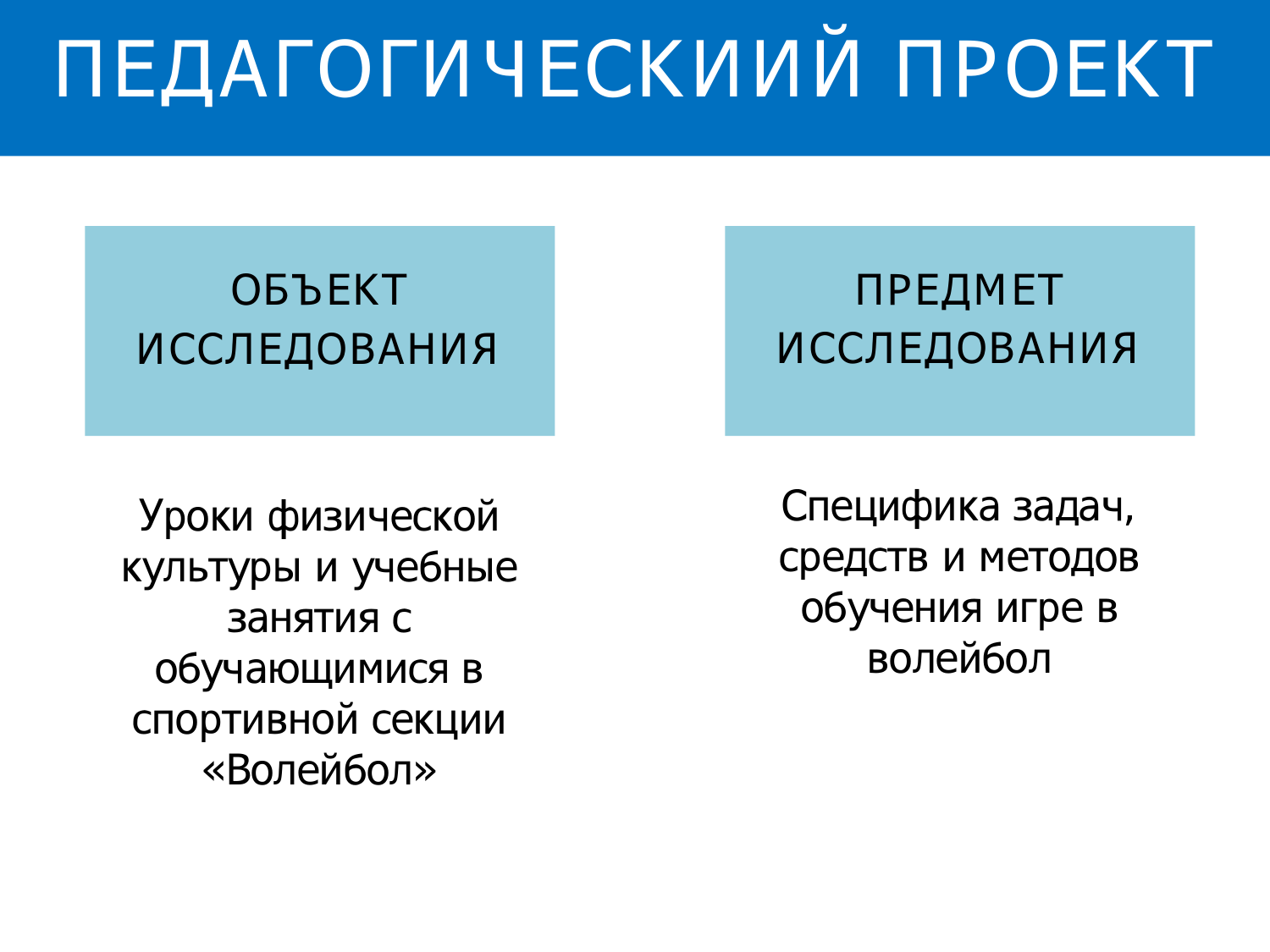

# ПЕДАГОГИЧЕСКИИЙ ПРОЕКТ

ОБЪЕКТ
ИССЛЕДОВАНИЯ
ПРЕДМЕТ
ИССЛЕДОВАНИЯ
Специфика задач, средств и методов обучения игре в волейбол
Уроки физической культуры и учебные занятия с обучающимися в спортивной секции «Волейбол»